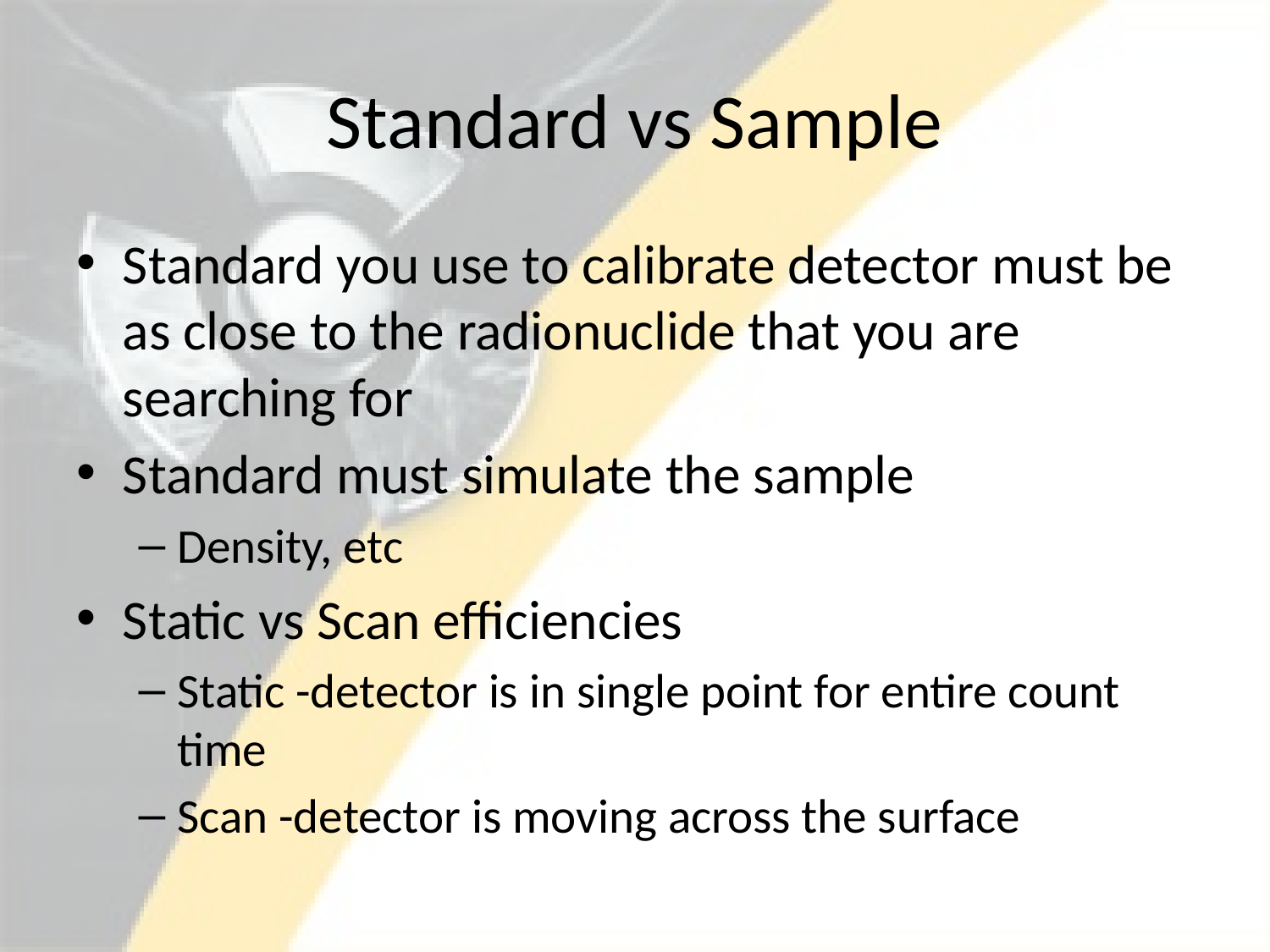

# Standard vs Sample
Standard you use to calibrate detector must be as close to the radionuclide that you are searching for
Standard must simulate the sample
Density, etc
Static vs Scan efficiencies
Static -detector is in single point for entire count time
Scan -detector is moving across the surface